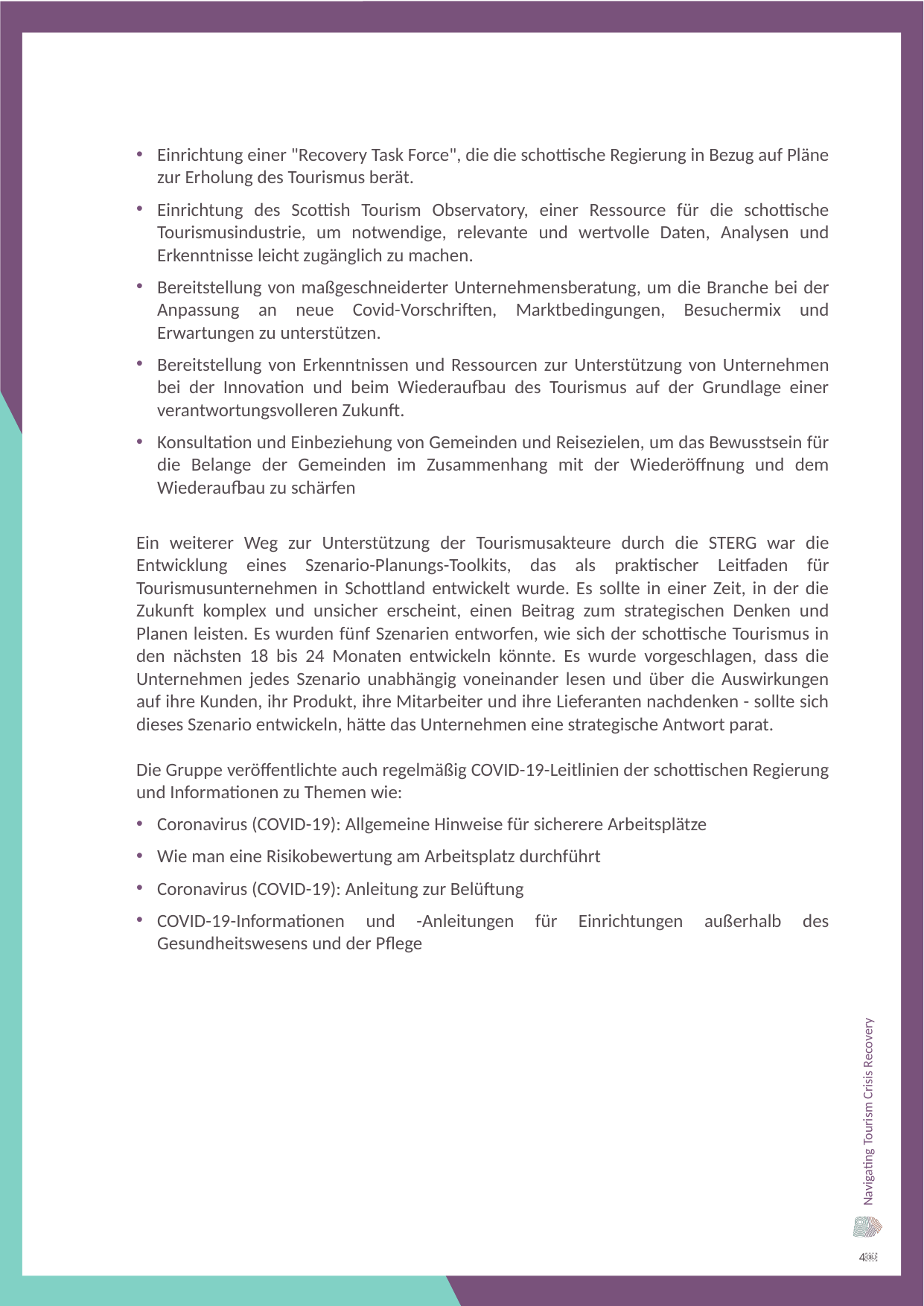

Einrichtung einer "Recovery Task Force", die die schottische Regierung in Bezug auf Pläne zur Erholung des Tourismus berät.
Einrichtung des Scottish Tourism Observatory, einer Ressource für die schottische Tourismusindustrie, um notwendige, relevante und wertvolle Daten, Analysen und Erkenntnisse leicht zugänglich zu machen.
Bereitstellung von maßgeschneiderter Unternehmensberatung, um die Branche bei der Anpassung an neue Covid-Vorschriften, Marktbedingungen, Besuchermix und Erwartungen zu unterstützen.
Bereitstellung von Erkenntnissen und Ressourcen zur Unterstützung von Unternehmen bei der Innovation und beim Wiederaufbau des Tourismus auf der Grundlage einer verantwortungsvolleren Zukunft.
Konsultation und Einbeziehung von Gemeinden und Reisezielen, um das Bewusstsein für die Belange der Gemeinden im Zusammenhang mit der Wiederöffnung und dem Wiederaufbau zu schärfen

Ein weiterer Weg zur Unterstützung der Tourismusakteure durch die STERG war die Entwicklung eines Szenario-Planungs-Toolkits, das als praktischer Leitfaden für Tourismusunternehmen in Schottland entwickelt wurde. Es sollte in einer Zeit, in der die Zukunft komplex und unsicher erscheint, einen Beitrag zum strategischen Denken und Planen leisten. Es wurden fünf Szenarien entworfen, wie sich der schottische Tourismus in den nächsten 18 bis 24 Monaten entwickeln könnte. Es wurde vorgeschlagen, dass die Unternehmen jedes Szenario unabhängig voneinander lesen und über die Auswirkungen auf ihre Kunden, ihr Produkt, ihre Mitarbeiter und ihre Lieferanten nachdenken - sollte sich dieses Szenario entwickeln, hätte das Unternehmen eine strategische Antwort parat.

Die Gruppe veröffentlichte auch regelmäßig COVID-19-Leitlinien der schottischen Regierung und Informationen zu Themen wie:
Coronavirus (COVID-19): Allgemeine Hinweise für sicherere Arbeitsplätze
Wie man eine Risikobewertung am Arbeitsplatz durchführt
Coronavirus (COVID-19): Anleitung zur Belüftung
COVID-19-Informationen und -Anleitungen für Einrichtungen außerhalb des Gesundheitswesens und der Pflege